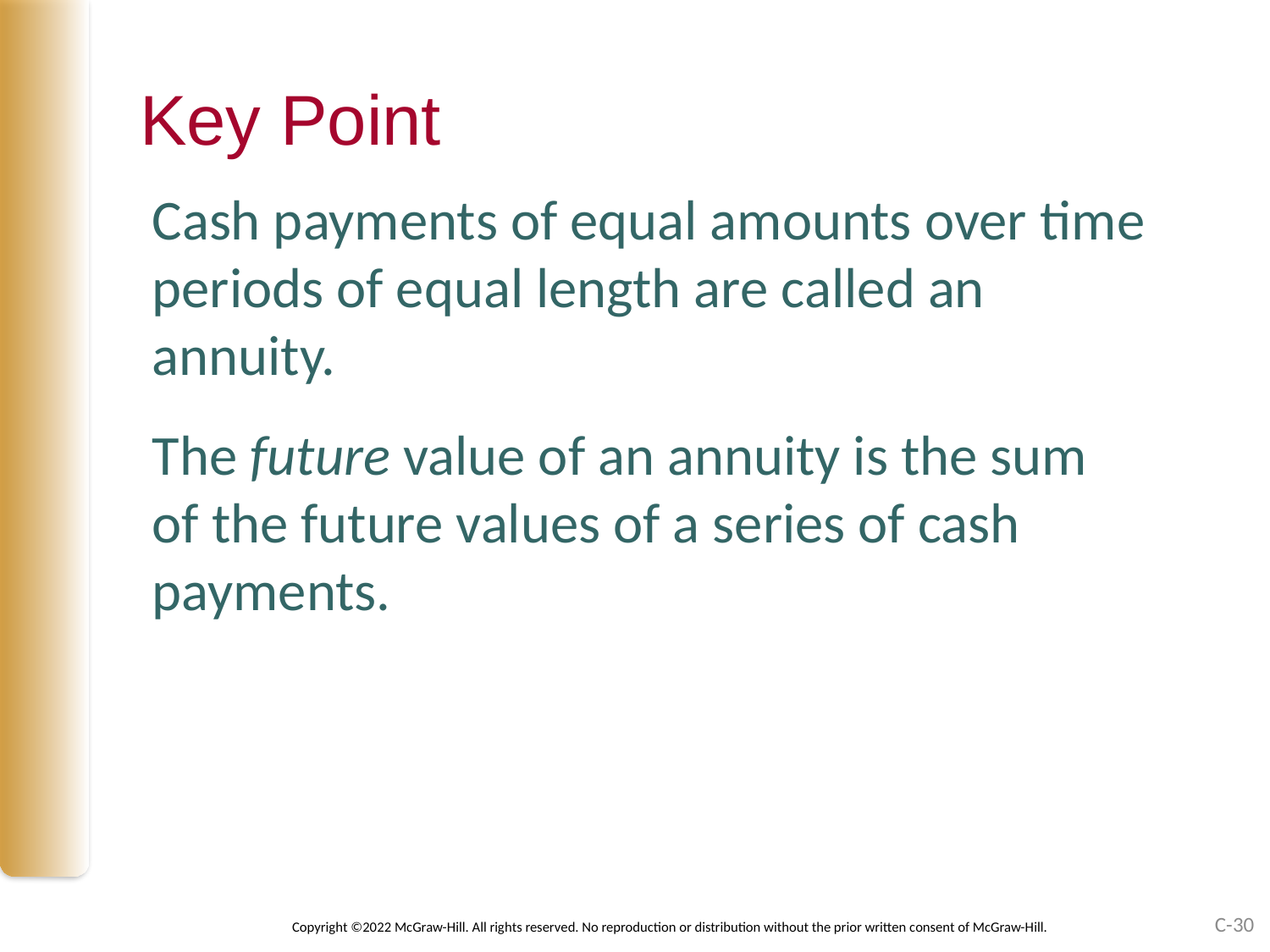

# Key Point
Cash payments of equal amounts over time periods of equal length are called an annuity.
The future value of an annuity is the sum of the future values of a series of cash payments.
C-30
Copyright ©2022 McGraw-Hill. All rights reserved. No reproduction or distribution without the prior written consent of McGraw-Hill.